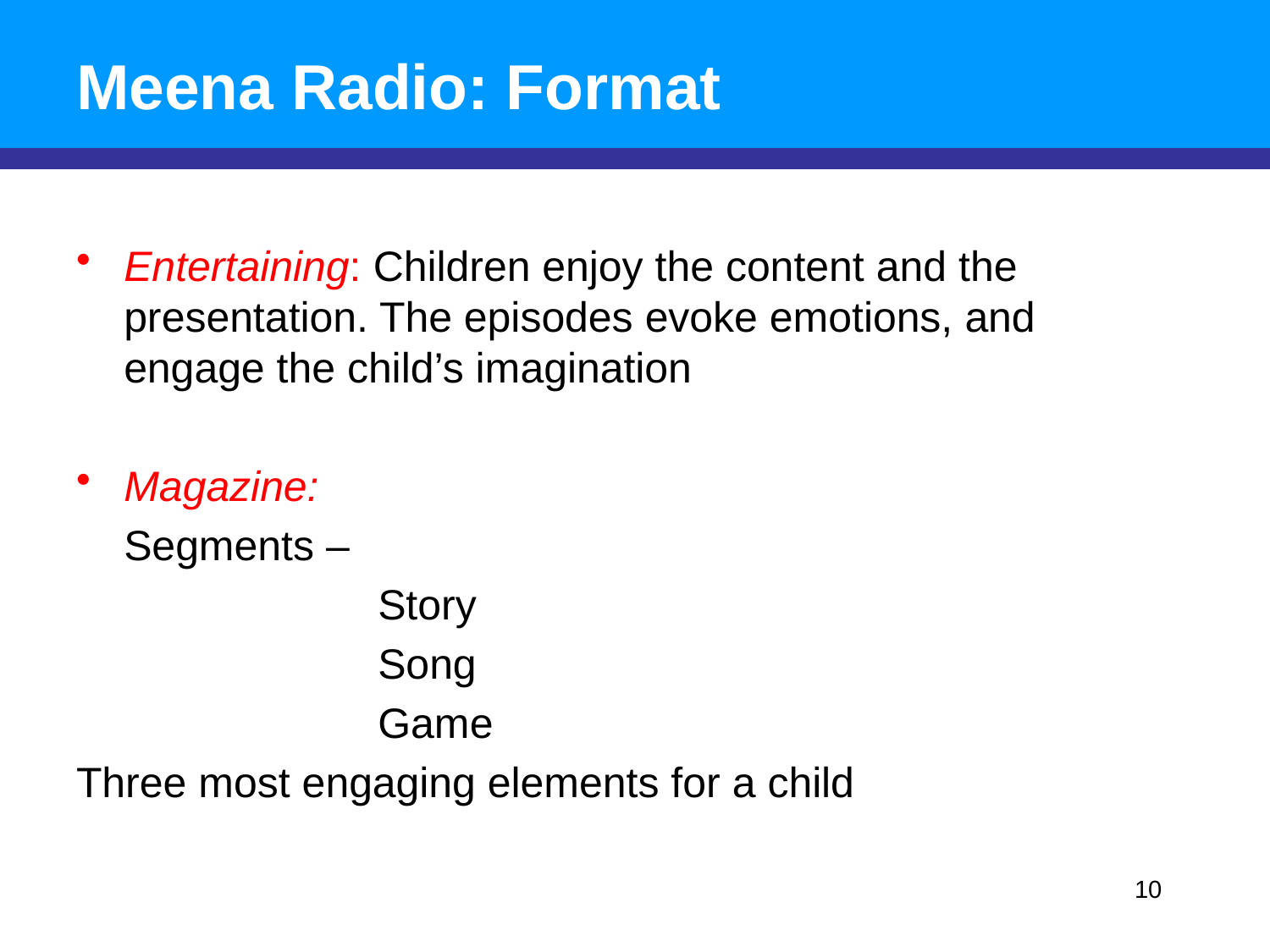

# Meena Radio: Format
Entertaining: Children enjoy the content and the presentation. The episodes evoke emotions, and engage the child’s imagination

Magazine:
	Segments –
			Story
			Song
			Game
Three most engaging elements for a child
10